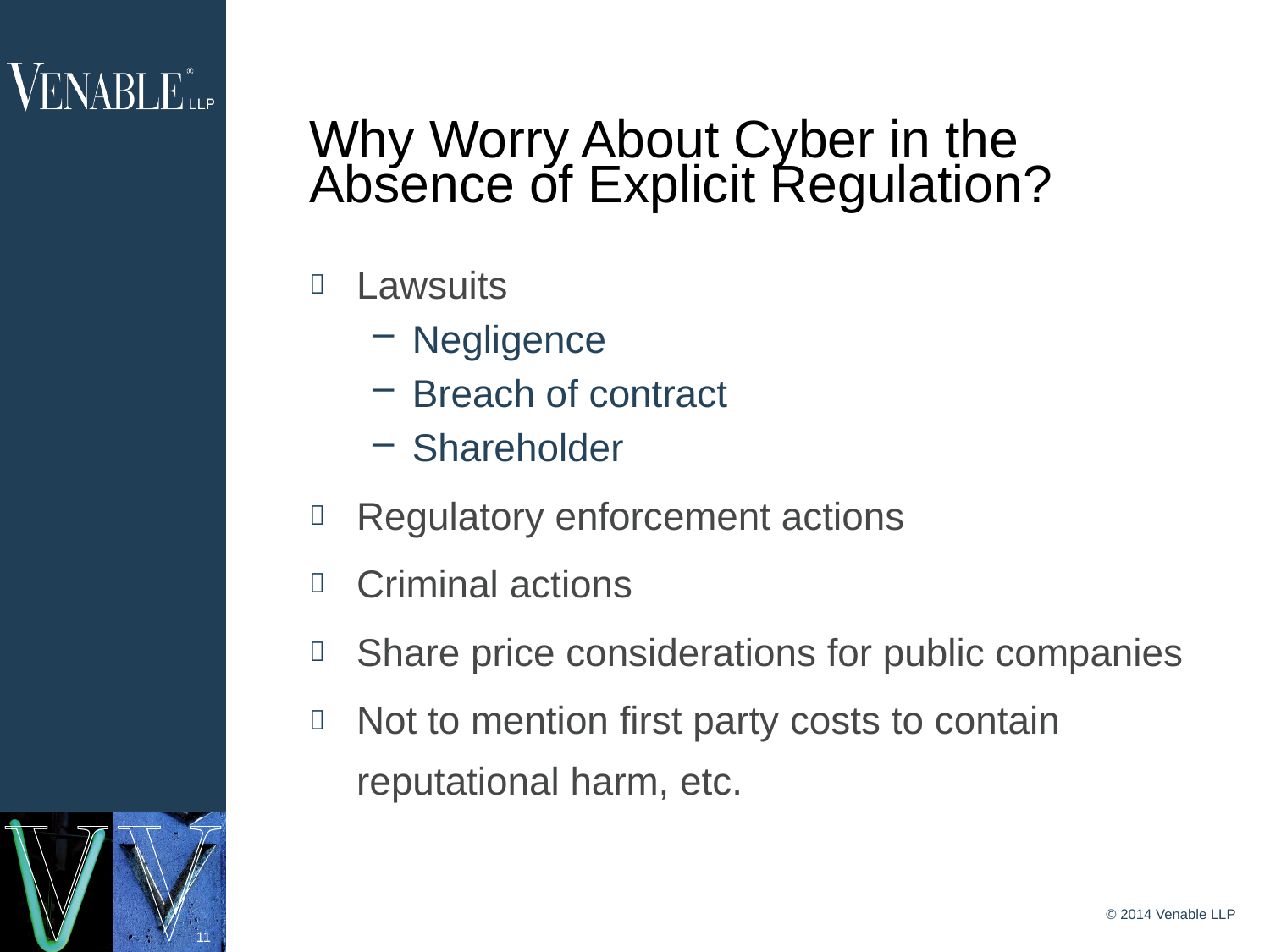

# Why Worry About Cyber in the Absence of Explicit Regulation?
Lawsuits
Negligence
Breach of contract
Shareholder
Regulatory enforcement actions
Criminal actions
Share price considerations for public companies
Not to mention first party costs to contain reputational harm, etc.
© 2014 Venable LLP